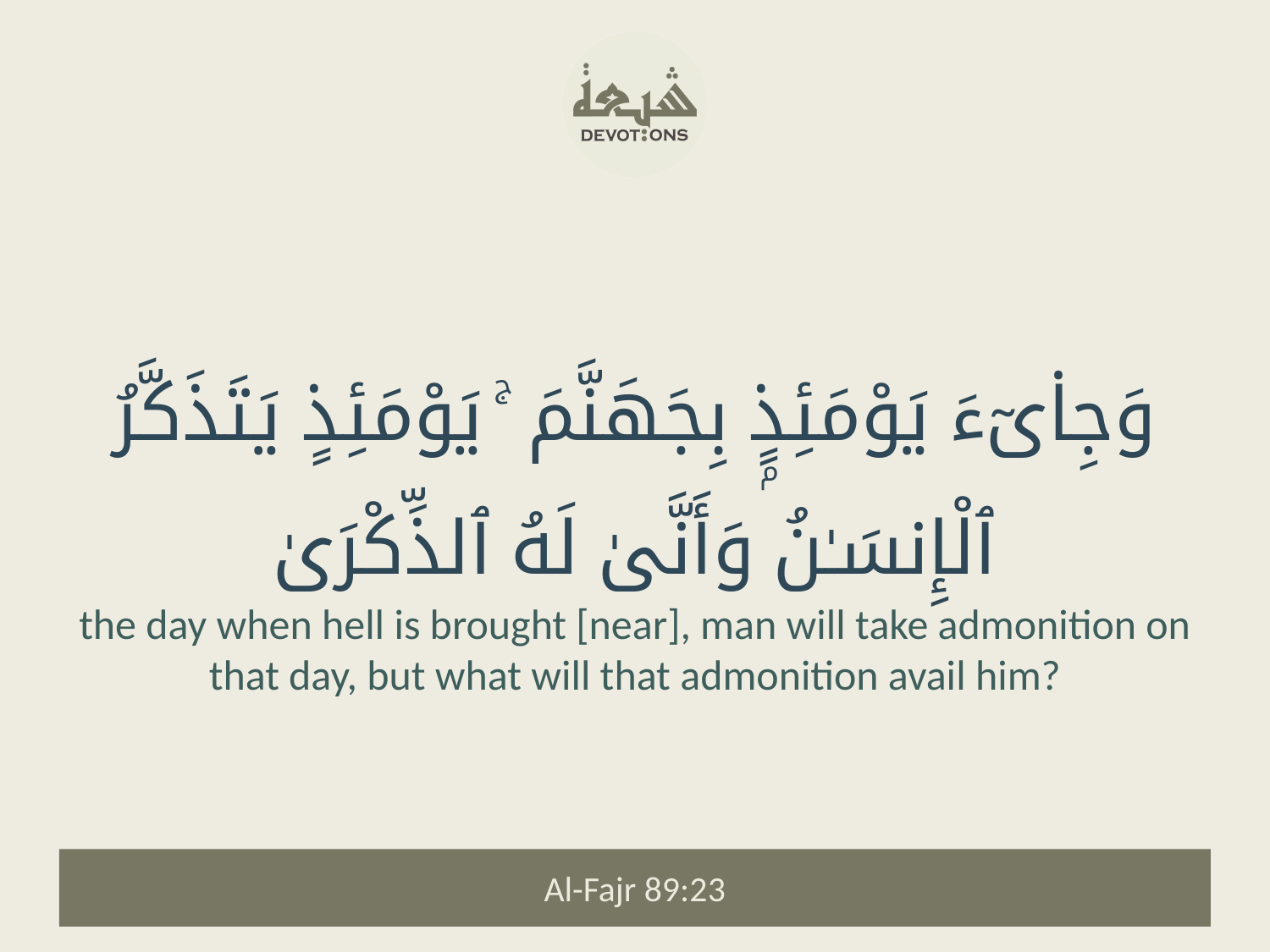

وَجِا۟ىٓءَ يَوْمَئِذٍۭ بِجَهَنَّمَ ۚ يَوْمَئِذٍ يَتَذَكَّرُ ٱلْإِنسَـٰنُ وَأَنَّىٰ لَهُ ٱلذِّكْرَىٰ
the day when hell is brought [near], man will take admonition on that day, but what will that admonition avail him?
Al-Fajr 89:23